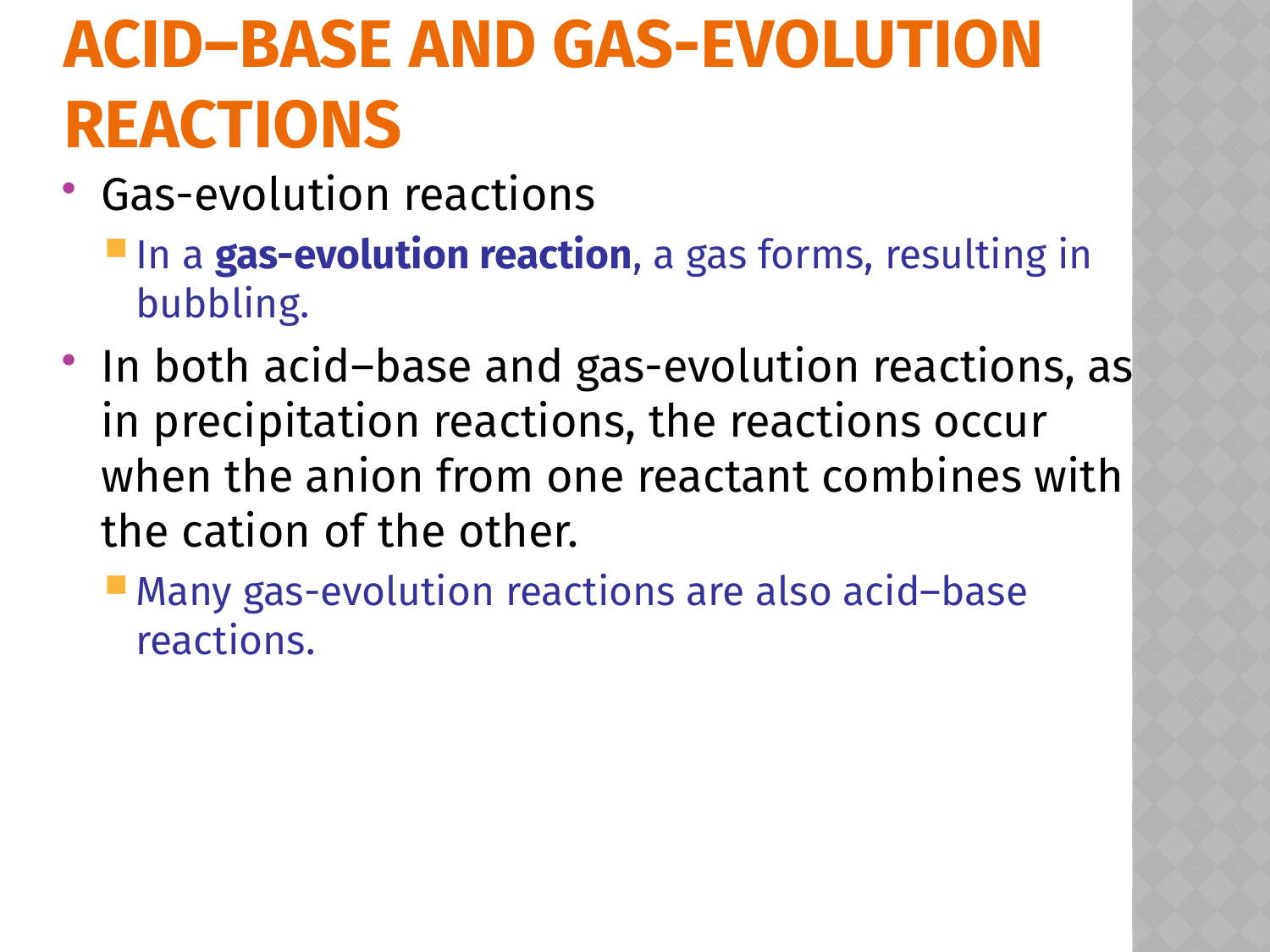

# Acid–Base and Gas-Evolution Reactions
Gas-evolution reactions
In a gas-evolution reaction, a gas forms, resulting in bubbling.
In both acid–base and gas-evolution reactions, as in precipitation reactions, the reactions occur when the anion from one reactant combines with the cation of the other.
Many gas-evolution reactions are also acid–base reactions.